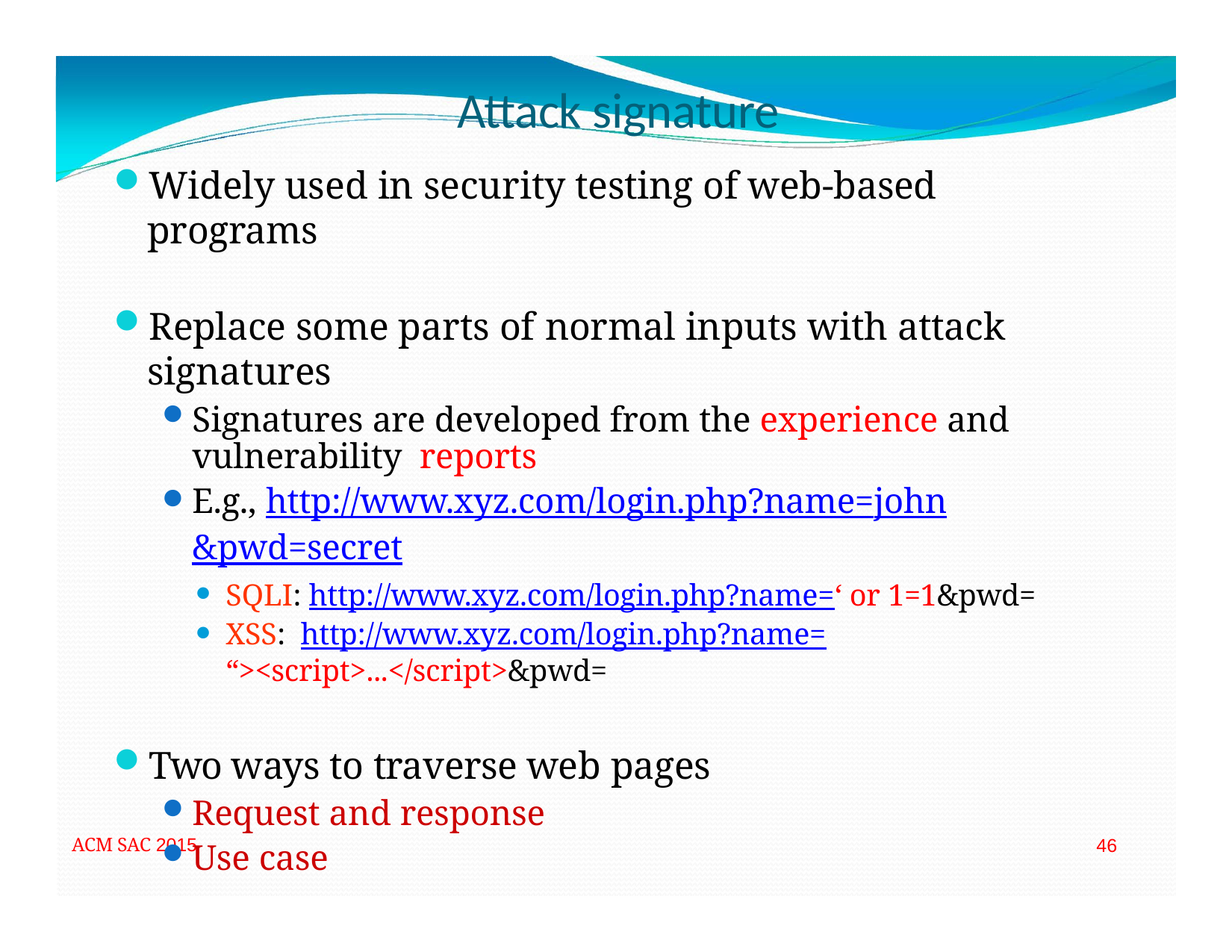

# Attack signature
Widely used in security testing of web‐based programs

Replace some parts of normal inputs with attack signatures
Signatures are developed from the experience and vulnerability  reports
E.g., http://www.xyz.com/login.php?name=john&pwd=secret
SQLI: http://www.xyz.com/login.php?name=‘ or 1=1&pwd=
XSS:  http://www.xyz.com/login.php?name=“><script>...</script>&pwd=

Two ways to traverse web pages
Request and response
Use case
ACM SAC 2015
46